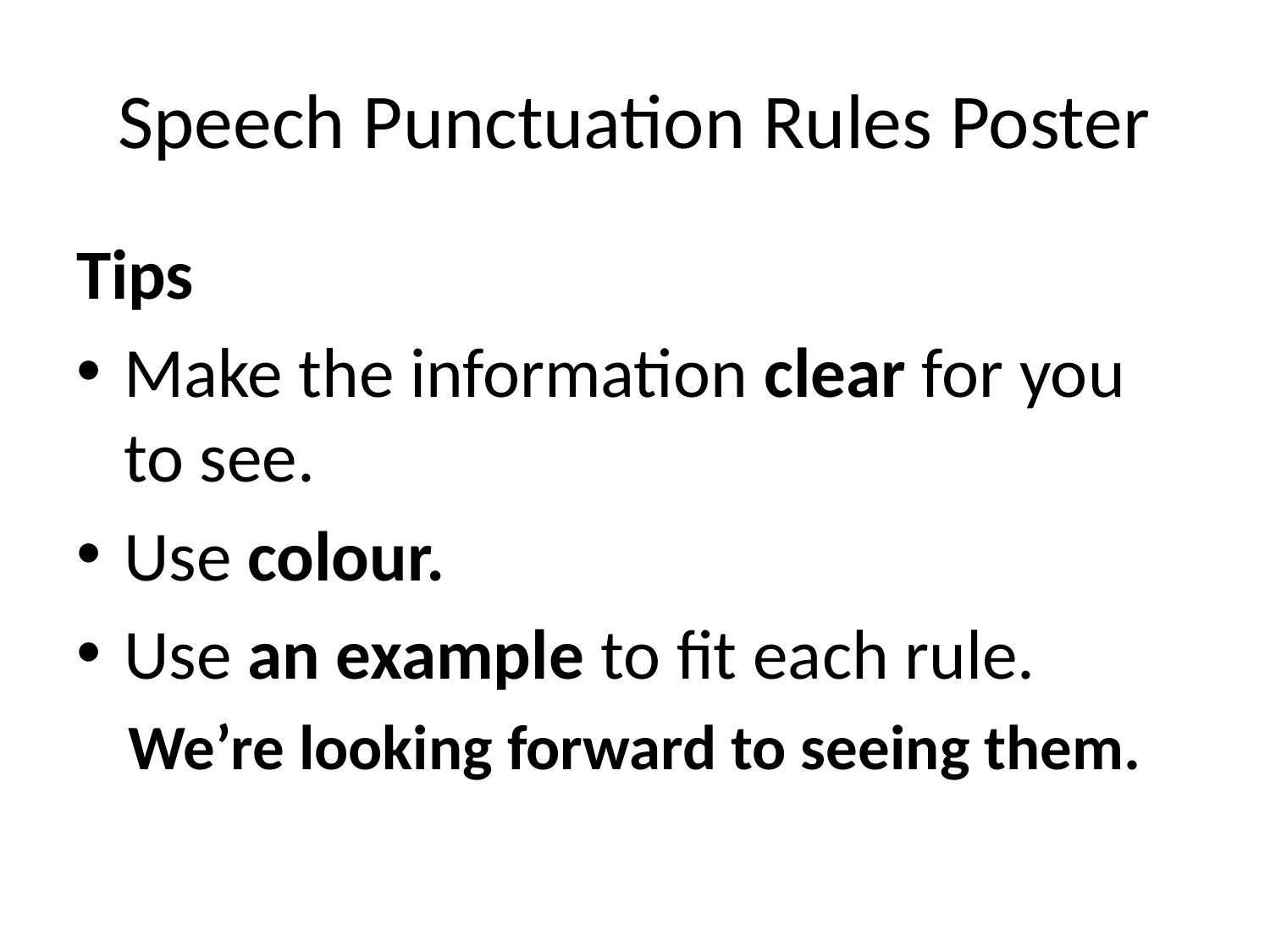

# Speech Punctuation Rules Poster
Tips
Make the information clear for you to see.
Use colour.
Use an example to fit each rule.
We’re looking forward to seeing them.